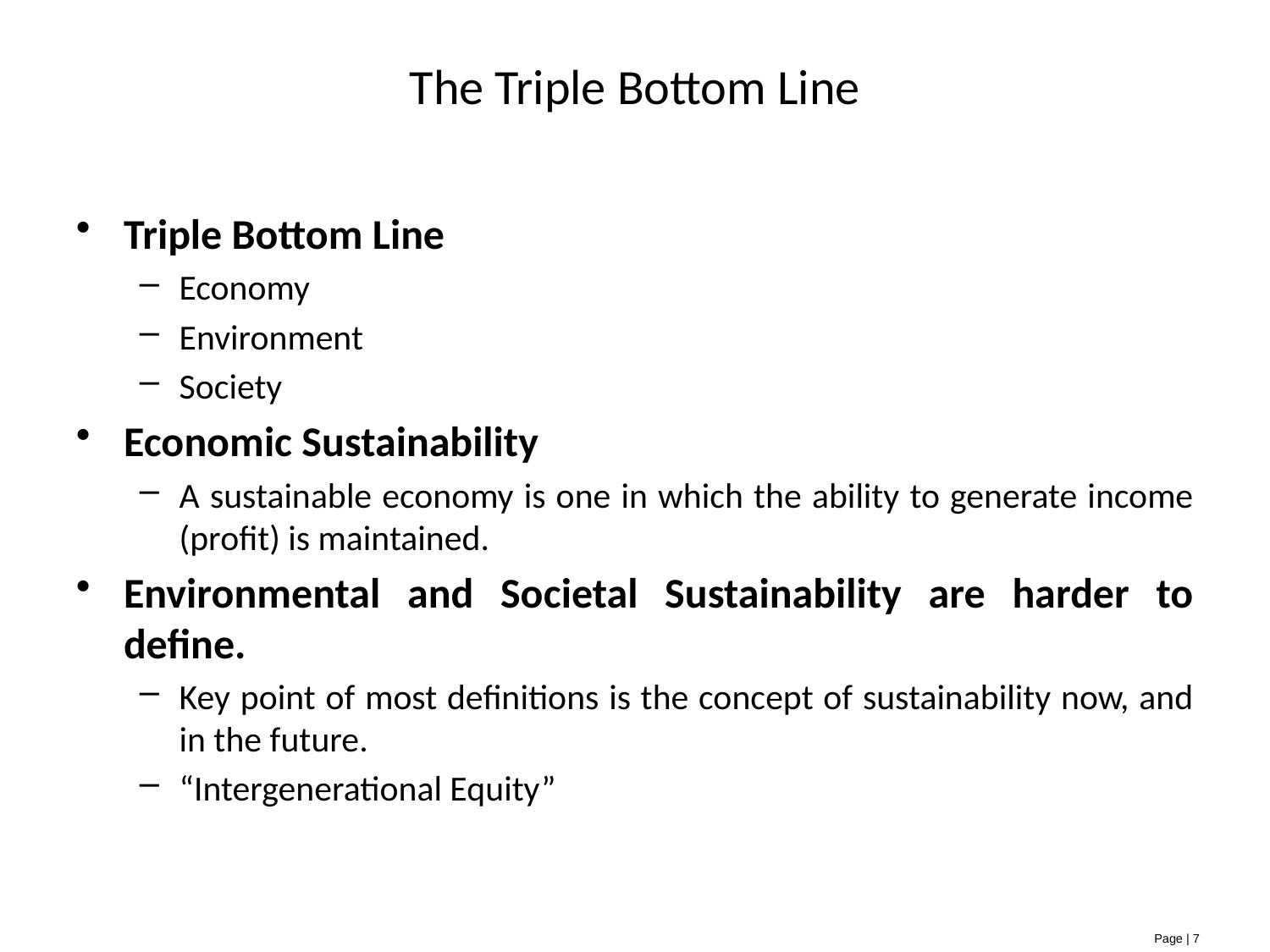

# The Triple Bottom Line
Triple Bottom Line
Economy
Environment
Society
Economic Sustainability
A sustainable economy is one in which the ability to generate income (profit) is maintained.
Environmental and Societal Sustainability are harder to define.
Key point of most definitions is the concept of sustainability now, and in the future.
“Intergenerational Equity”